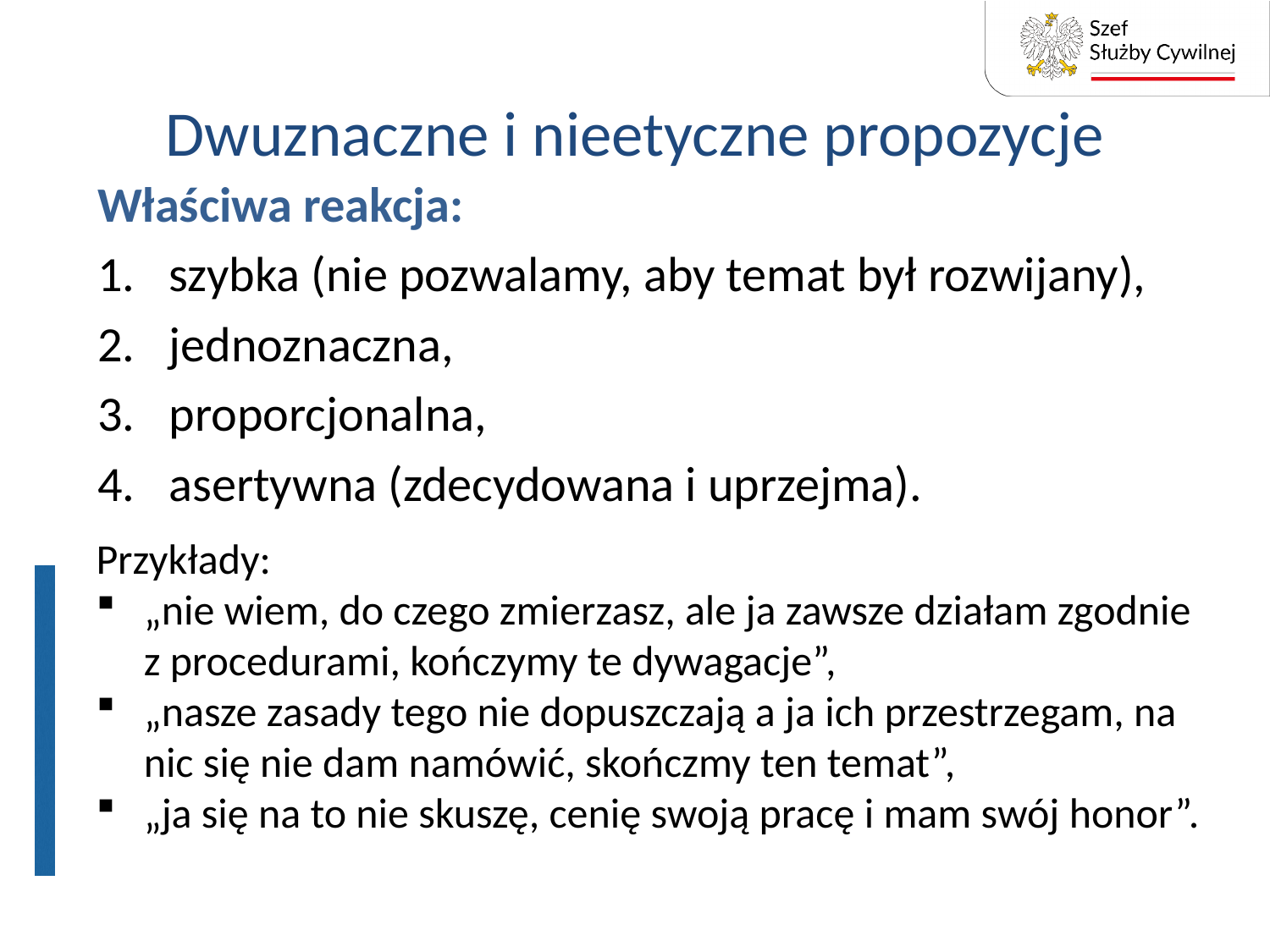

# Dwuznaczne i nieetyczne propozycje
Właściwa reakcja:
szybka (nie pozwalamy, aby temat był rozwijany),
jednoznaczna,
proporcjonalna,
asertywna (zdecydowana i uprzejma).

Przykłady:
„nie wiem, do czego zmierzasz, ale ja zawsze działam zgodnie z procedurami, kończymy te dywagacje”,
„nasze zasady tego nie dopuszczają a ja ich przestrzegam, na nic się nie dam namówić, skończmy ten temat”,
„ja się na to nie skuszę, cenię swoją pracę i mam swój honor”.